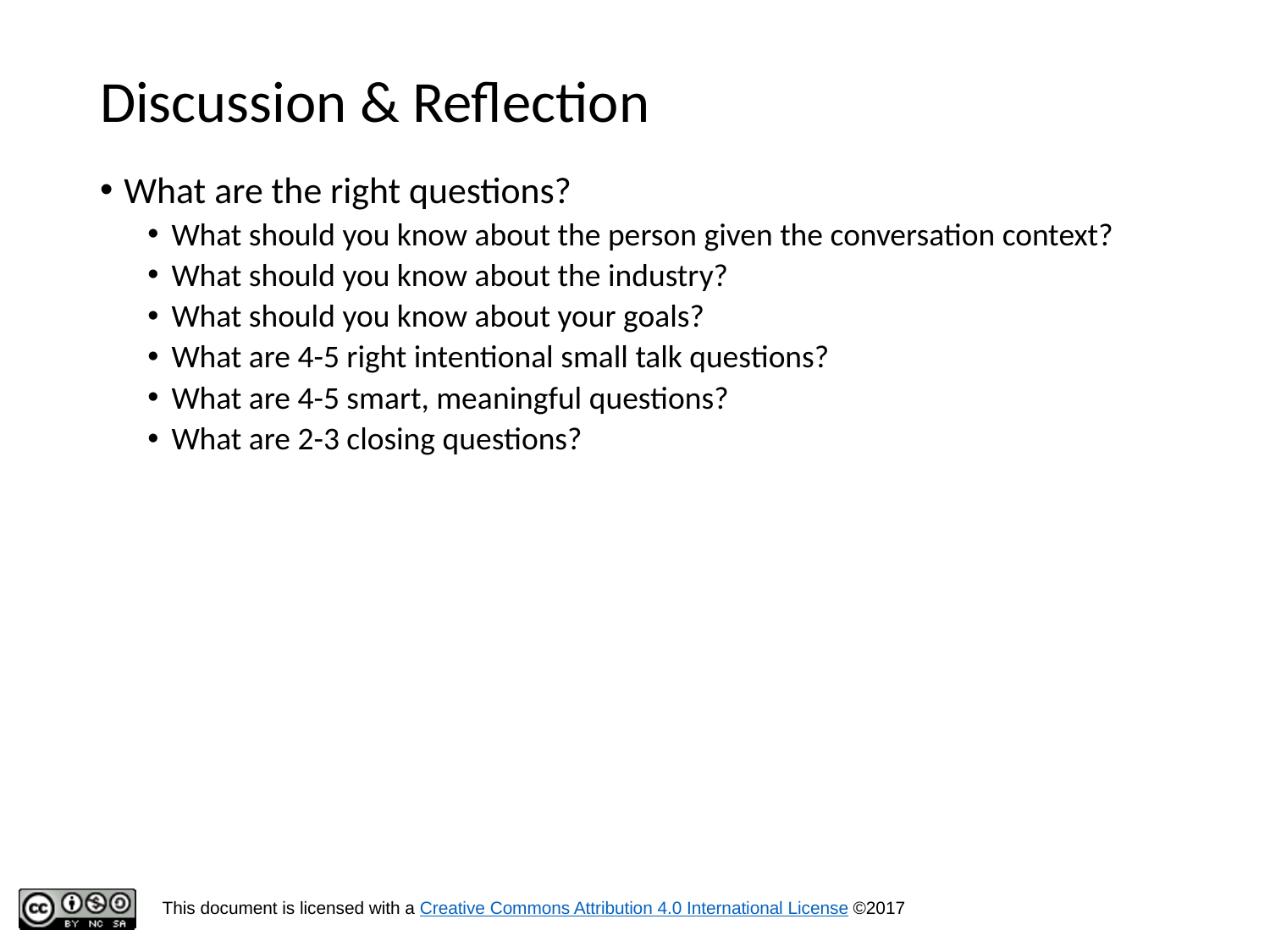

# Discussion & Reflection
What are the right questions?
What should you know about the person given the conversation context?
What should you know about the industry?
What should you know about your goals?
What are 4-5 right intentional small talk questions?
What are 4-5 smart, meaningful questions?
What are 2-3 closing questions?